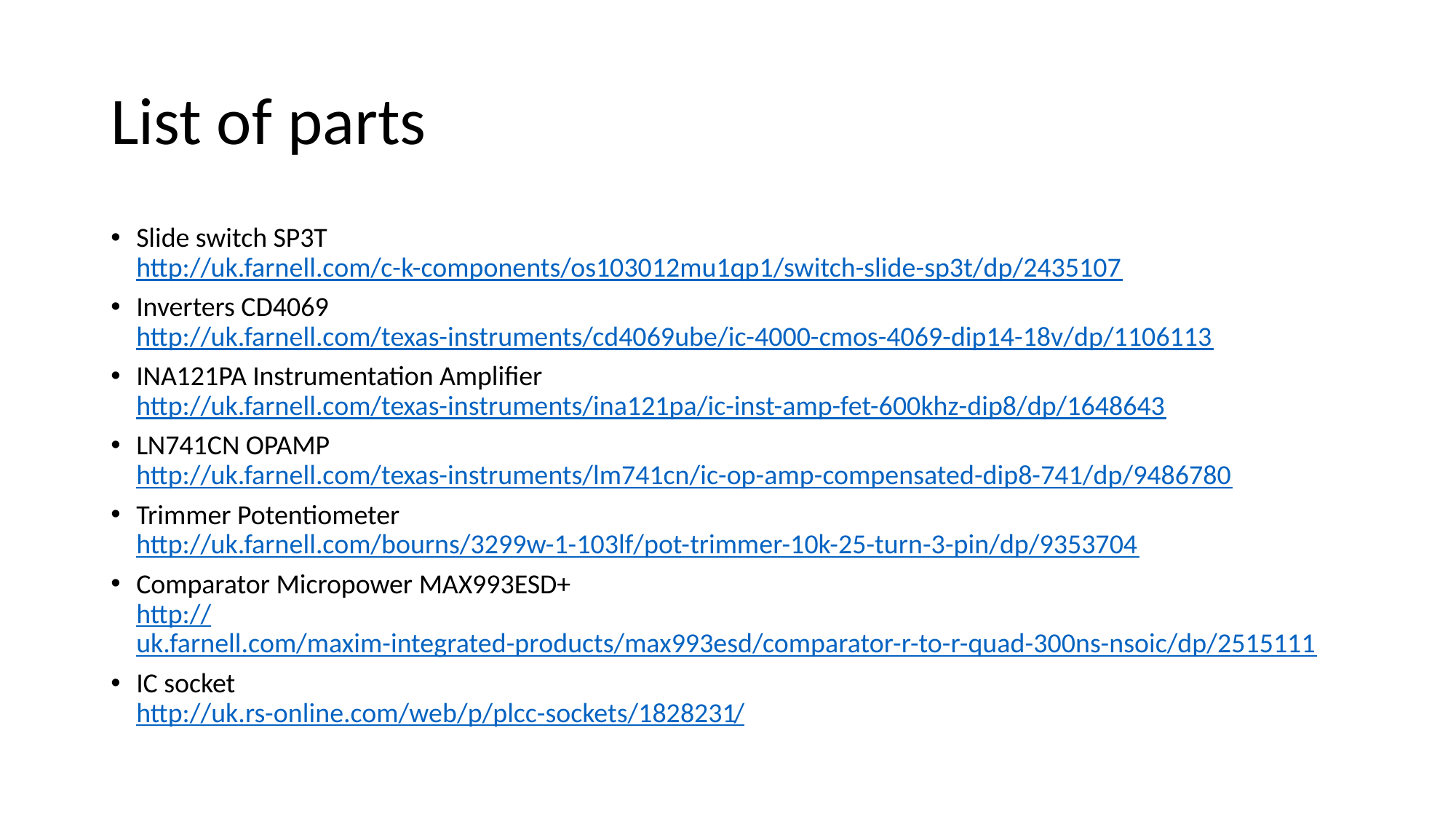

# List of parts
Slide switch SP3T
http://uk.farnell.com/c-k-components/os103012mu1qp1/switch-slide-sp3t/dp/2435107
Inverters CD4069
http://uk.farnell.com/texas-instruments/cd4069ube/ic-4000-cmos-4069-dip14-18v/dp/1106113
INA121PA Instrumentation Amplifier
http://uk.farnell.com/texas-instruments/ina121pa/ic-inst-amp-fet-600khz-dip8/dp/1648643
LN741CN OPAMP
http://uk.farnell.com/texas-instruments/lm741cn/ic-op-amp-compensated-dip8-741/dp/9486780
Trimmer Potentiometer
http://uk.farnell.com/bourns/3299w-1-103lf/pot-trimmer-10k-25-turn-3-pin/dp/9353704
Comparator Micropower MAX993ESD+
http://uk.farnell.com/maxim-integrated-products/max993esd/comparator-r-to-r-quad-300ns-nsoic/dp/2515111
IC socket
http://uk.rs-online.com/web/p/plcc-sockets/1828231/